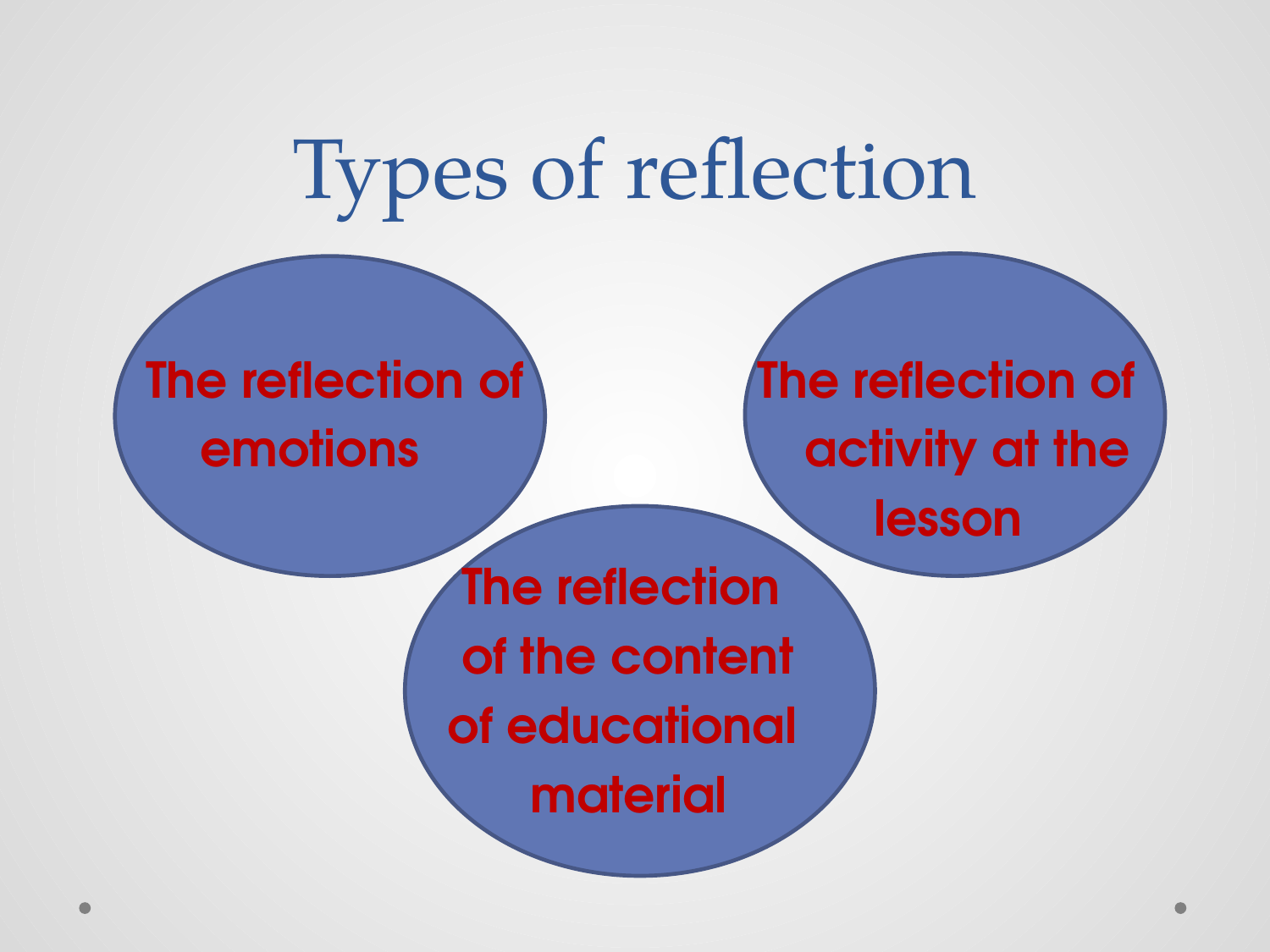

# Types of reflection

      The reflection of                 The reflection of
         emotions                            activity at the
                                                          lesson
                            The reflection
                            of the content
                           of educational
                                 material